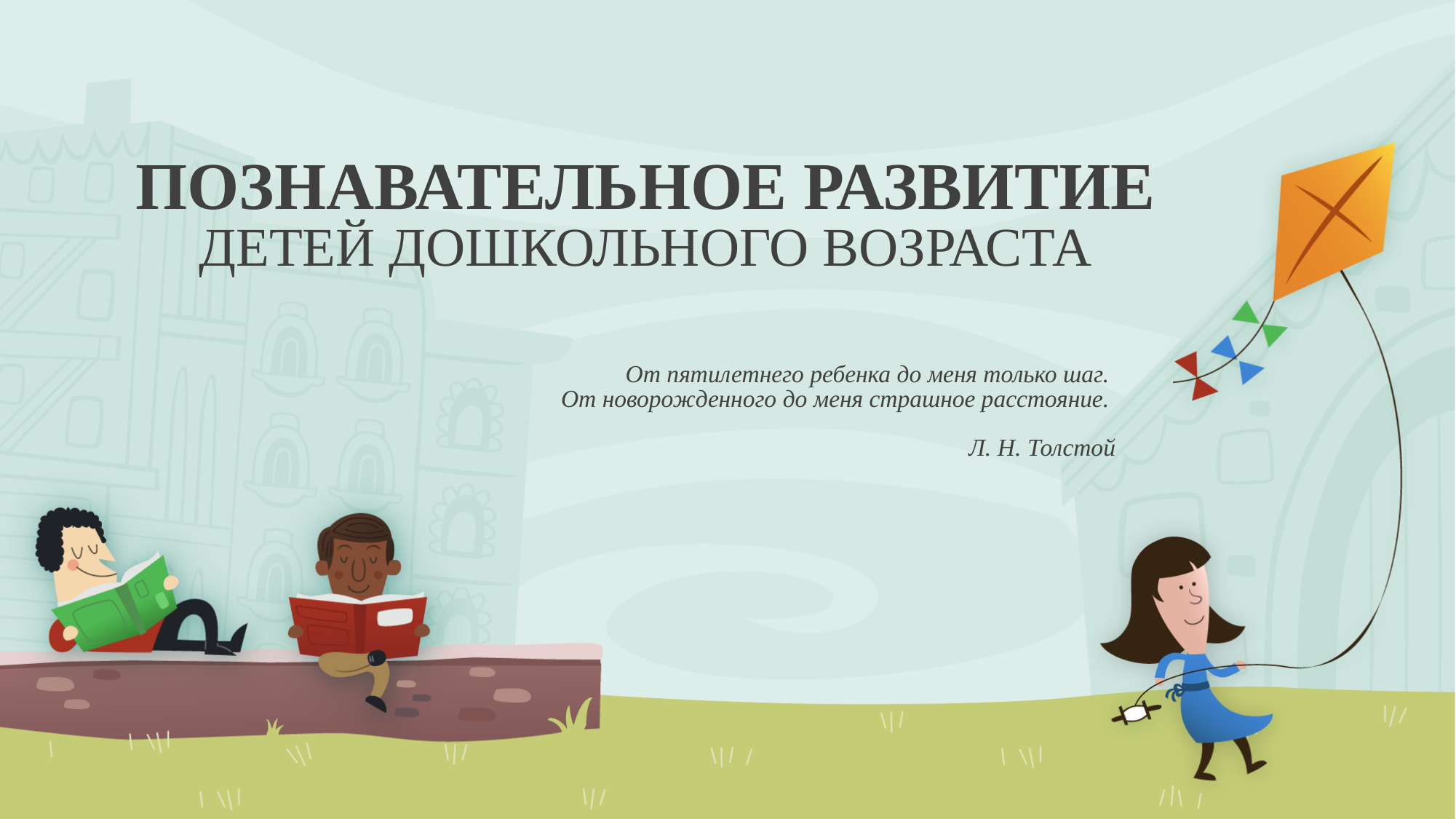

# ПОЗНАВАТЕЛЬНОЕ РАЗВИТИЕ ДЕТЕЙ ДОШКОЛЬНОГО ВОЗРАСТА
От пятилетнего ребенка до меня только шаг.
От новорожденного до меня страшное расстояние.

Л. Н. Толстой